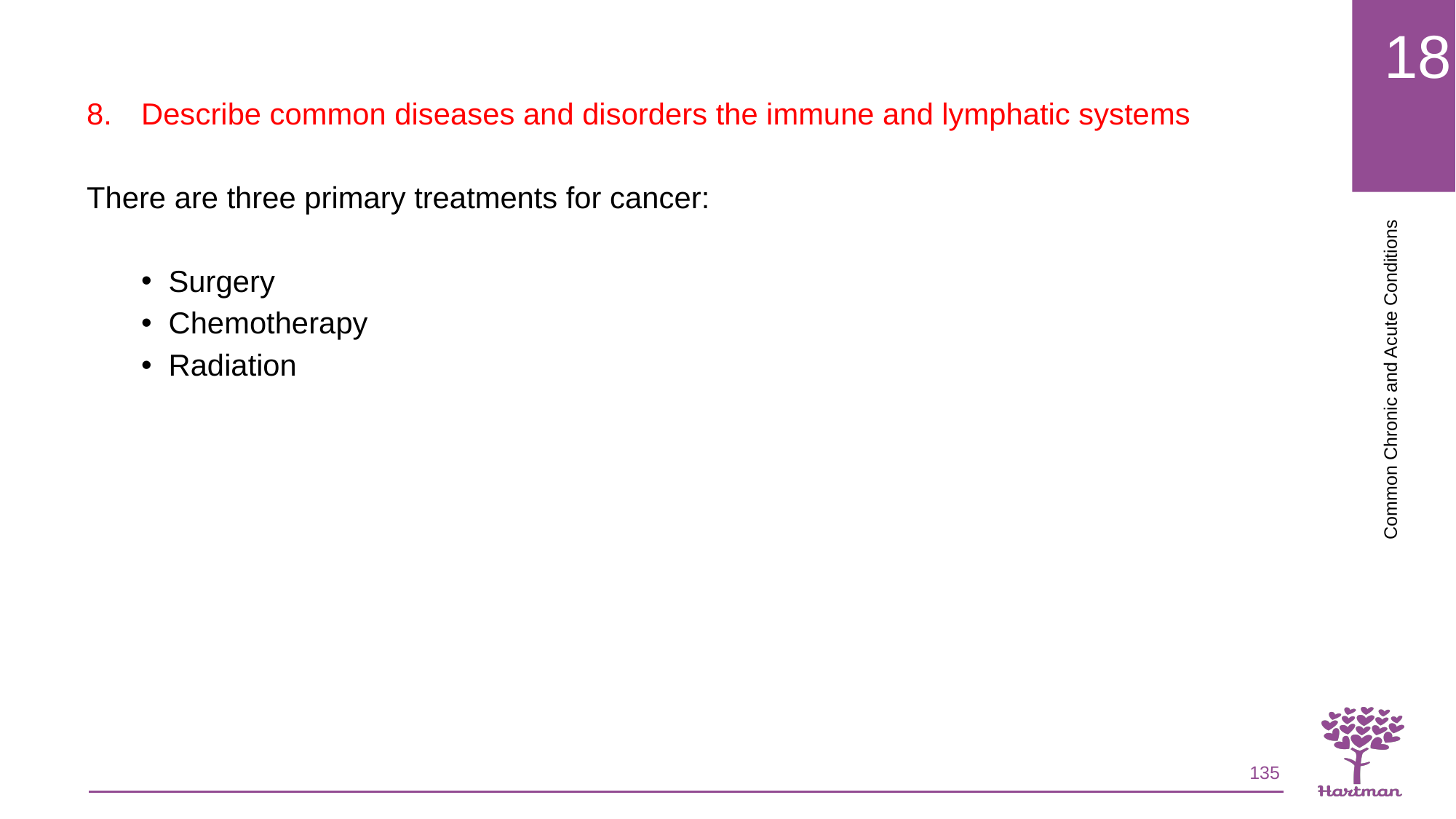

Describe common diseases and disorders the immune and lymphatic systems

There are three primary treatments for cancer:

Surgery
Chemotherapy
Radiation

135